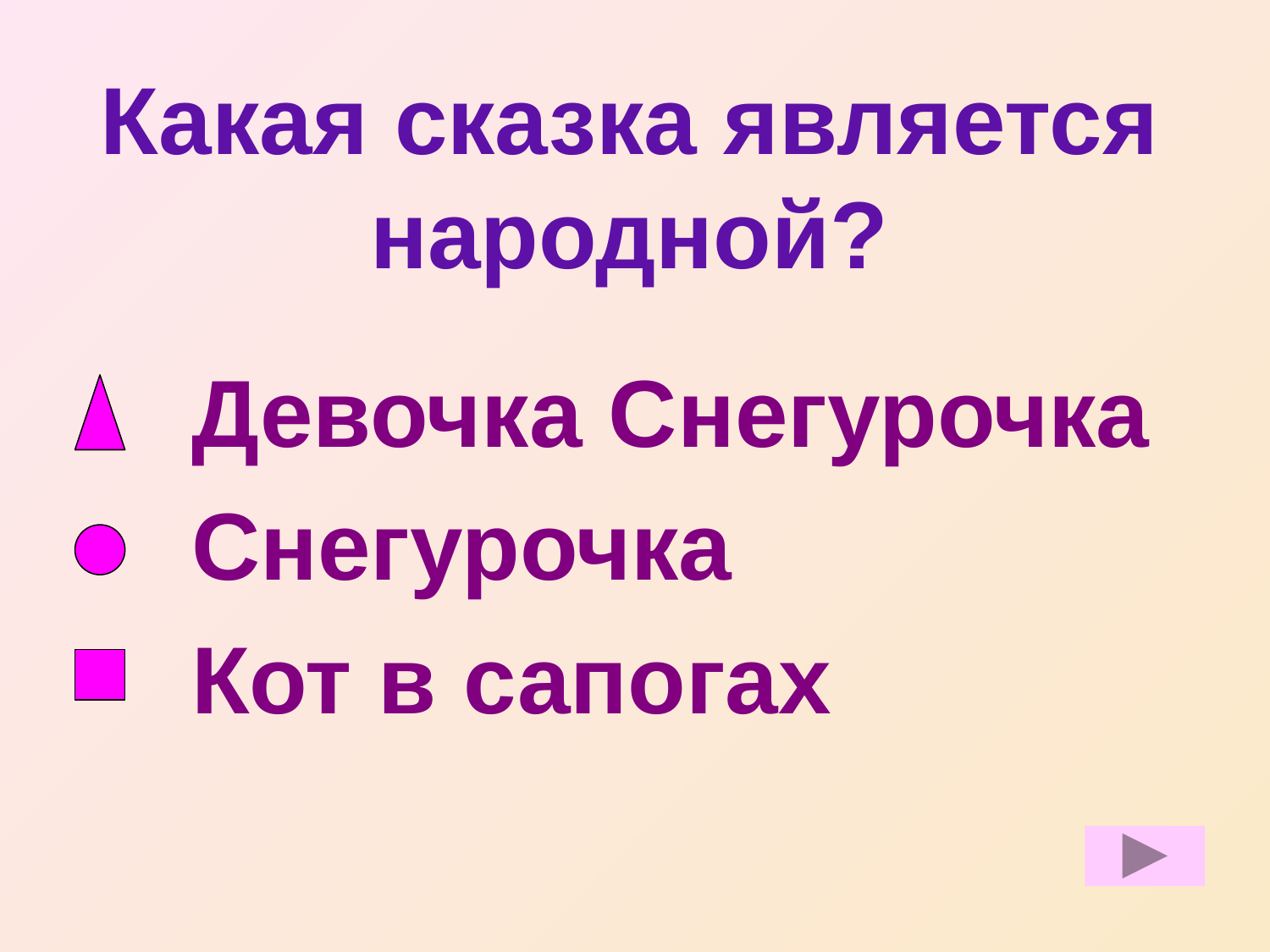

# Какая сказка является народной?
     Девочка Снегурочка
     Снегурочка
     Кот в сапогах